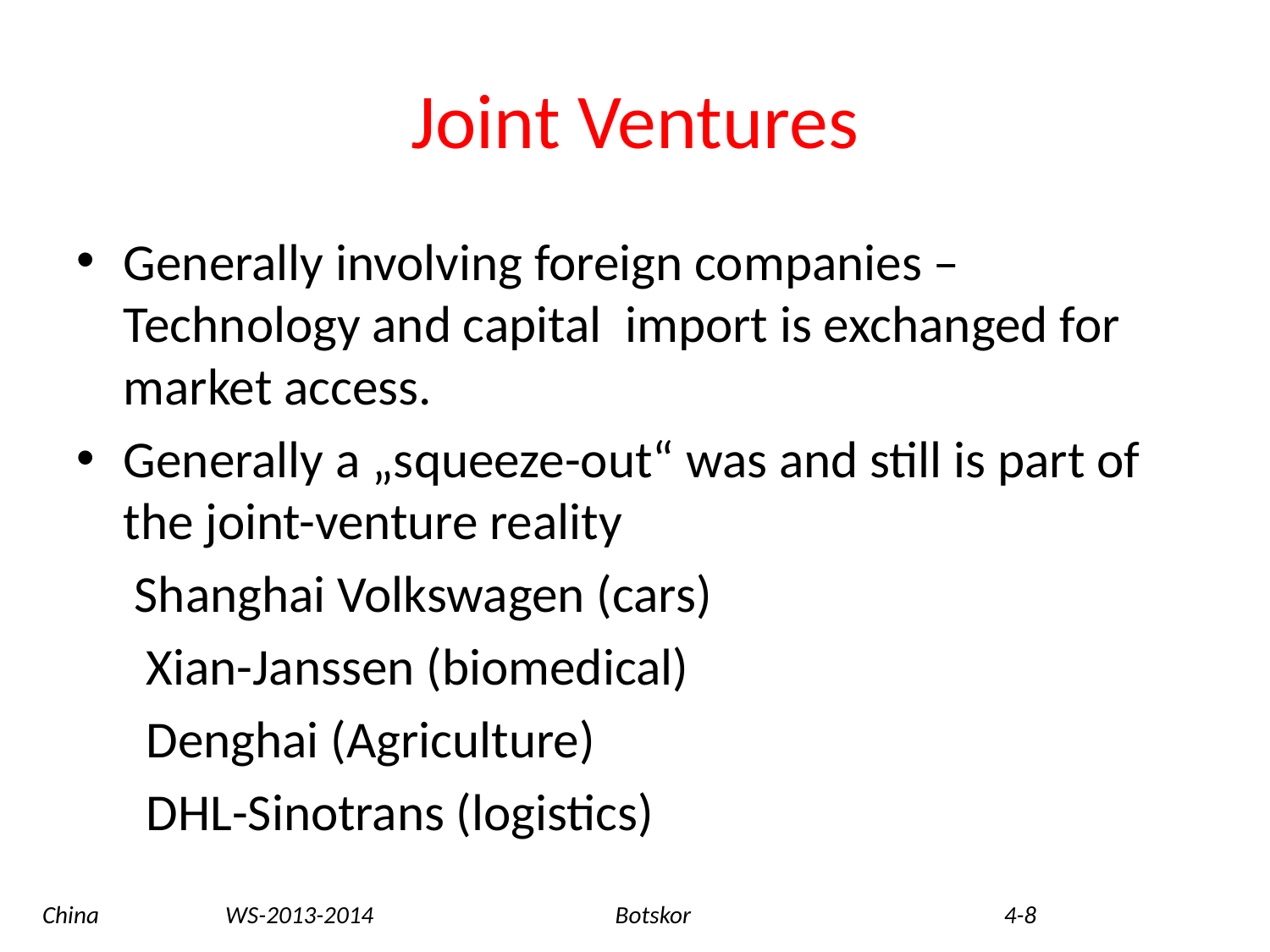

# Joint Ventures
Generally involving foreign companies – Technology and capital  import is exchanged for market access.
Generally a „squeeze-out“ was and still is part of the joint-venture reality
     Shanghai Volkswagen (cars)
      Xian-Janssen (biomedical)
      Denghai (Agriculture)
      DHL-Sinotrans (logistics)

China                       WS-2013-2014                                            Botskor                                                         4-8